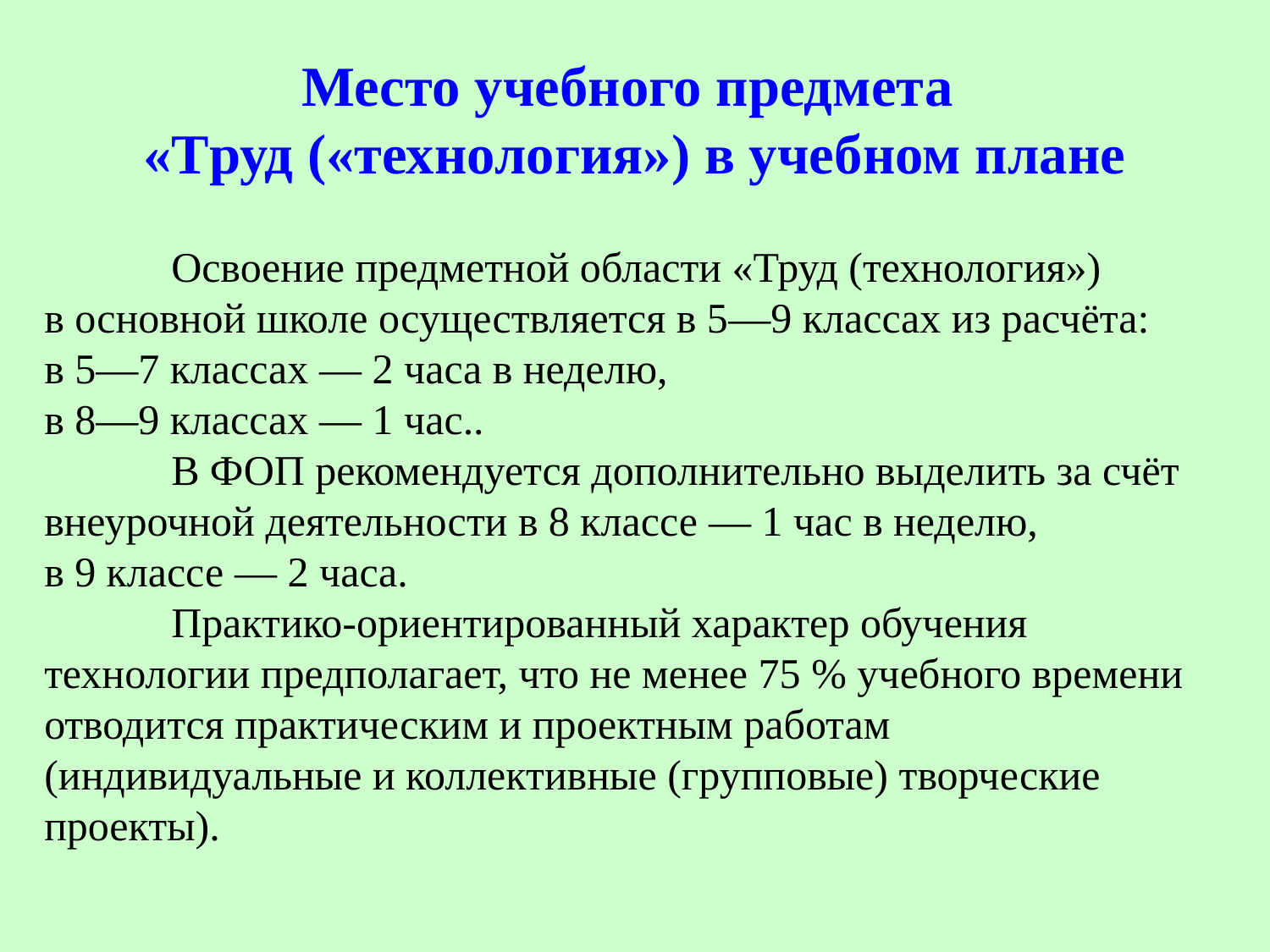

# Место учебного предмета «Труд («технология») в учебном плане
	Освоение предметной области «Труд (технология»)
в основной школе осуществляется в 5—9 классах из расчёта:
в 5—7 классах — 2 часа в неделю,
в 8—9 классах — 1 час..
	В ФОП рекомендуется дополнительно выделить за счёт внеурочной деятельности в 8 классе — 1 час в неделю,
в 9 классе — 2 часа.
	Практико-ориентированный характер обучения технологии предполагает, что не менее 75 % учебного времени отводится практическим и проектным работам (индивидуальные и коллективные (групповые) творческие проекты).